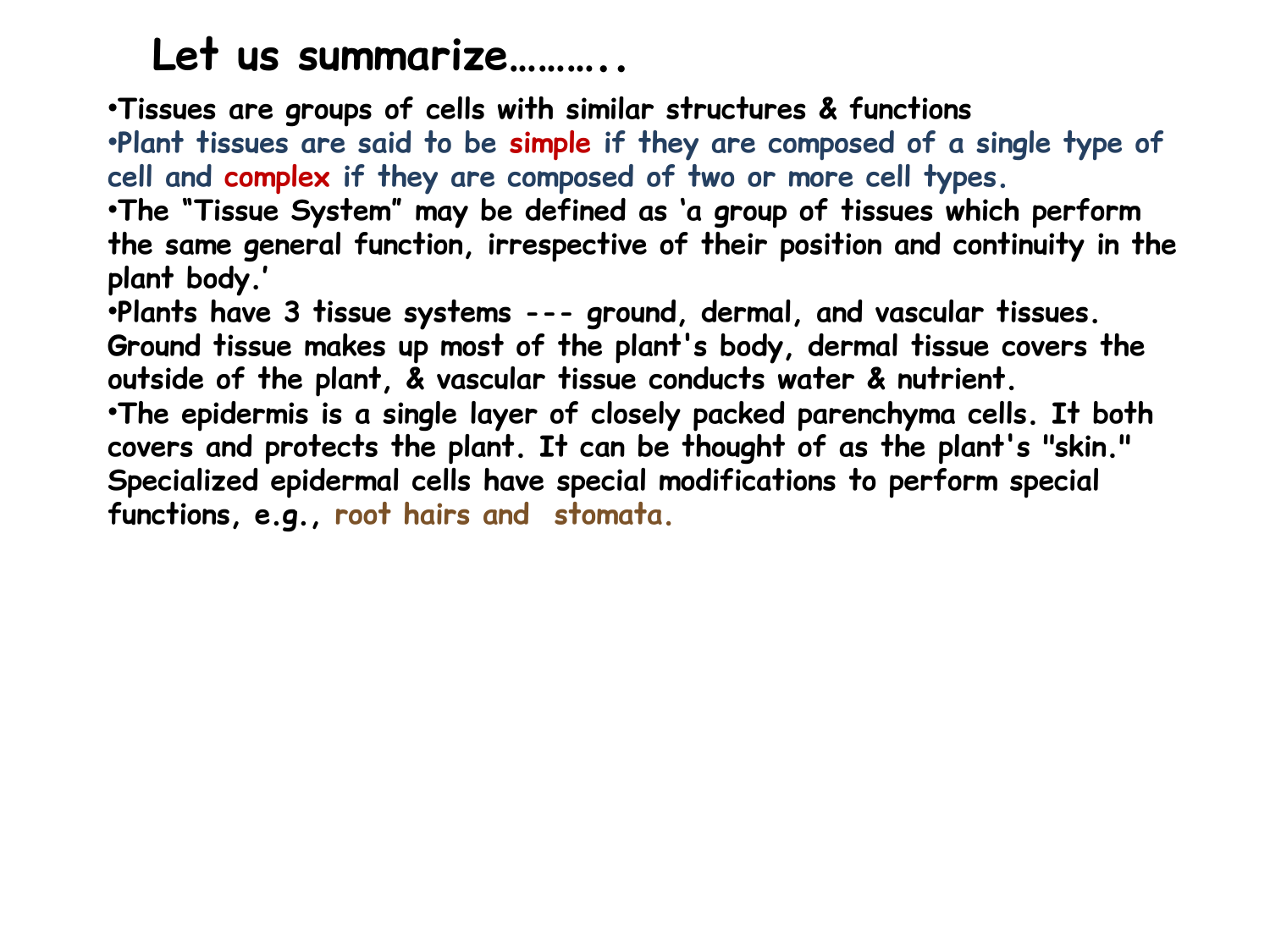

Let us summarize………..
Tissues are groups of cells with similar structures & functions
Plant tissues are said to be simple if they are composed of a single type of cell and complex if they are composed of two or more cell types.
The “Tissue System” may be defined as ‘a group of tissues which perform the same general function, irrespective of their position and continuity in the plant body.’
Plants have 3 tissue systems --- ground, dermal, and vascular tissues. Ground tissue makes up most of the plant's body, dermal tissue covers the outside of the plant, & vascular tissue conducts water & nutrient.
The epidermis is a single layer of closely packed parenchyma cells. It both covers and protects the plant. It can be thought of as the plant's "skin." Specialized epidermal cells have special modifications to perform special functions, e.g., root hairs and  stomata.